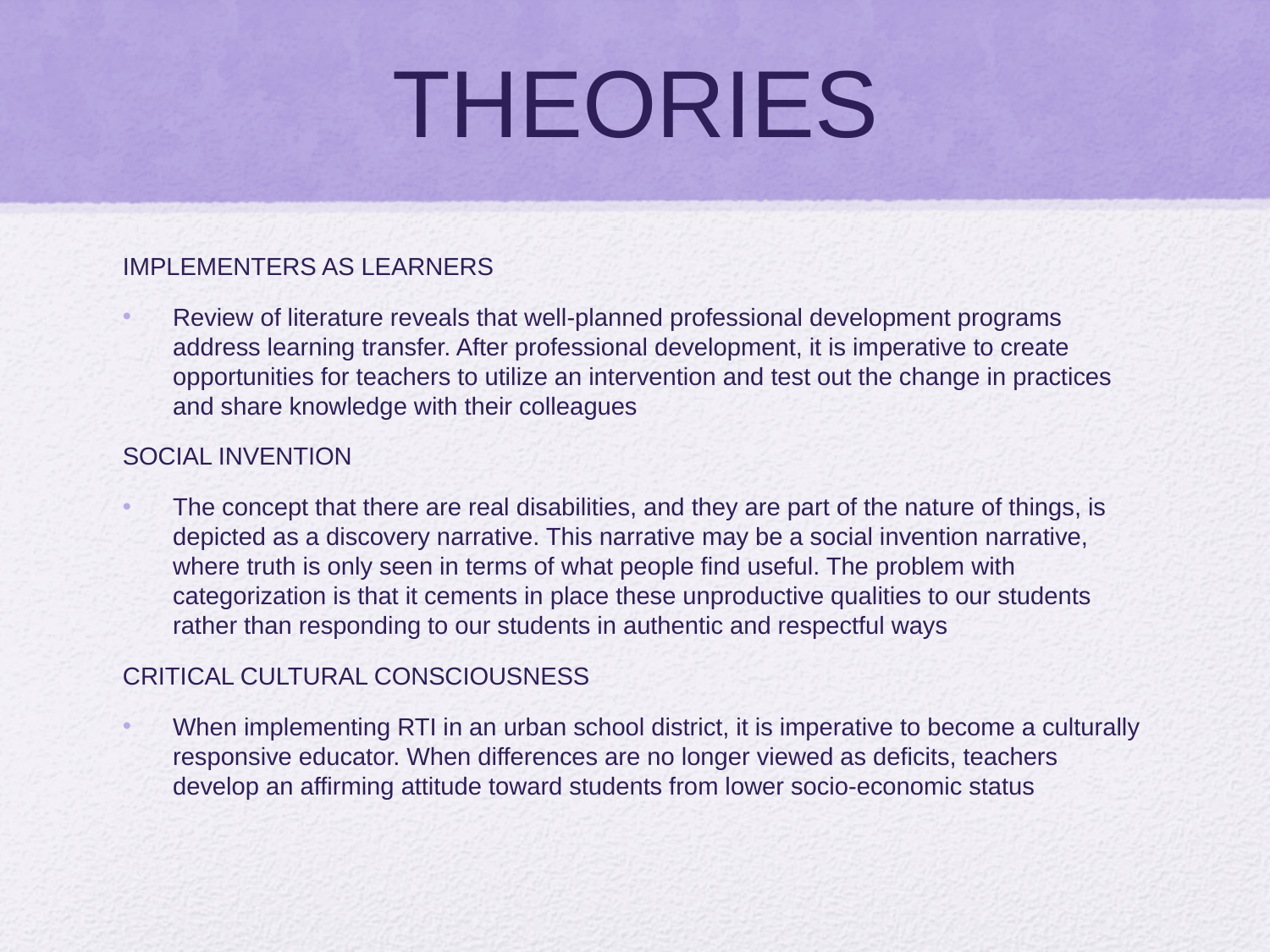

# THEORIES
IMPLEMENTERS AS LEARNERS
Review of literature reveals that well-planned professional development programs address learning transfer. After professional development, it is imperative to create opportunities for teachers to utilize an intervention and test out the change in practices and share knowledge with their colleagues
SOCIAL INVENTION
The concept that there are real disabilities, and they are part of the nature of things, is depicted as a discovery narrative. This narrative may be a social invention narrative, where truth is only seen in terms of what people find useful. The problem with categorization is that it cements in place these unproductive qualities to our students rather than responding to our students in authentic and respectful ways
CRITICAL CULTURAL CONSCIOUSNESS
When implementing RTI in an urban school district, it is imperative to become a culturally responsive educator. When differences are no longer viewed as deficits, teachers develop an affirming attitude toward students from lower socio-economic status